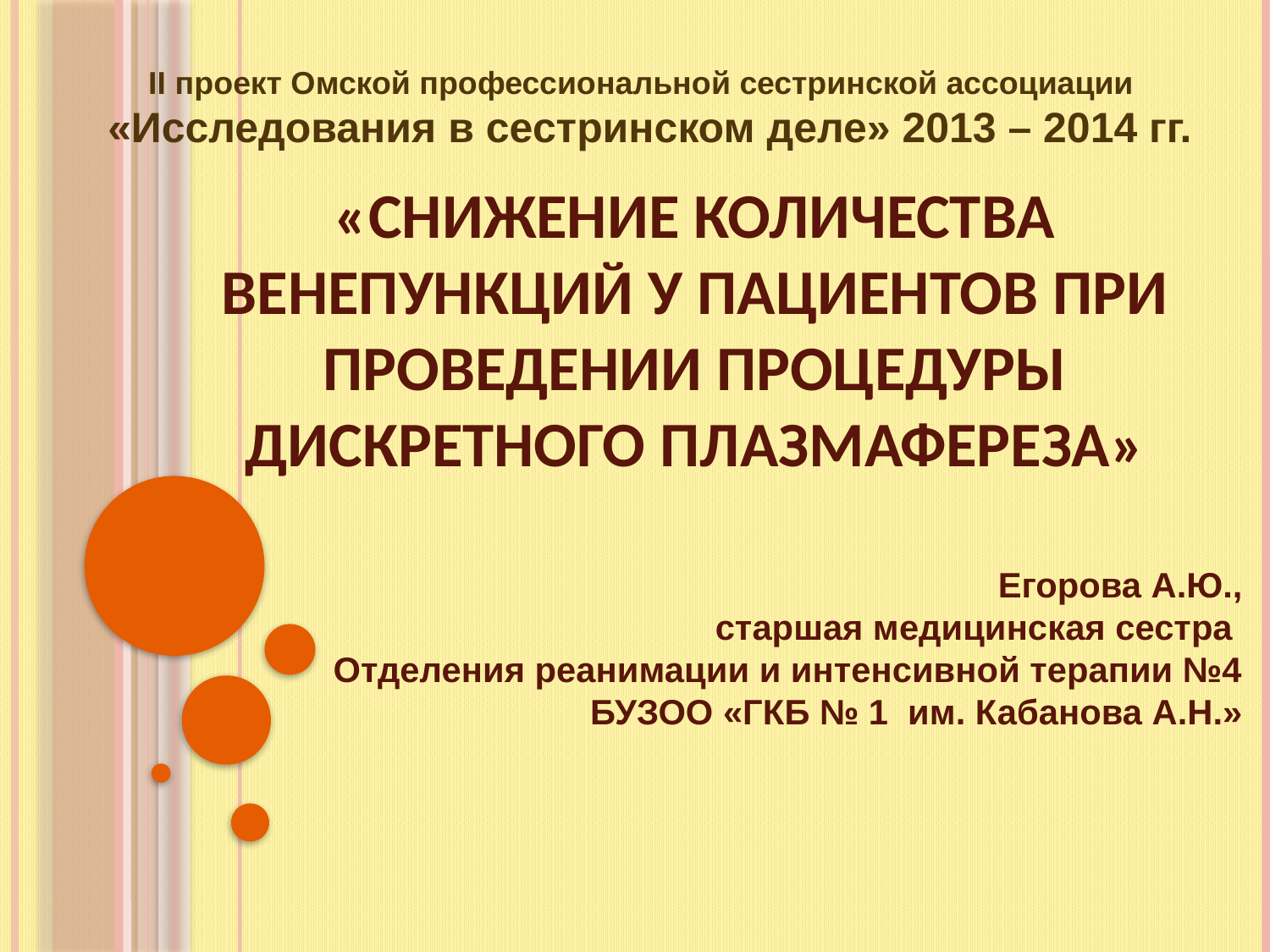

II проект Омской профессиональной сестринской ассоциации
«Исследования в сестринском деле» 2013 – 2014 гг.
# «Снижение количества венепункций у пациентов при проведении процедуры дискретного плазмафереза»
Егорова А.Ю.,
старшая медицинская сестра
Отделения реанимации и интенсивной терапии №4
БУЗОО «ГКБ № 1  им. Кабанова А.Н.»